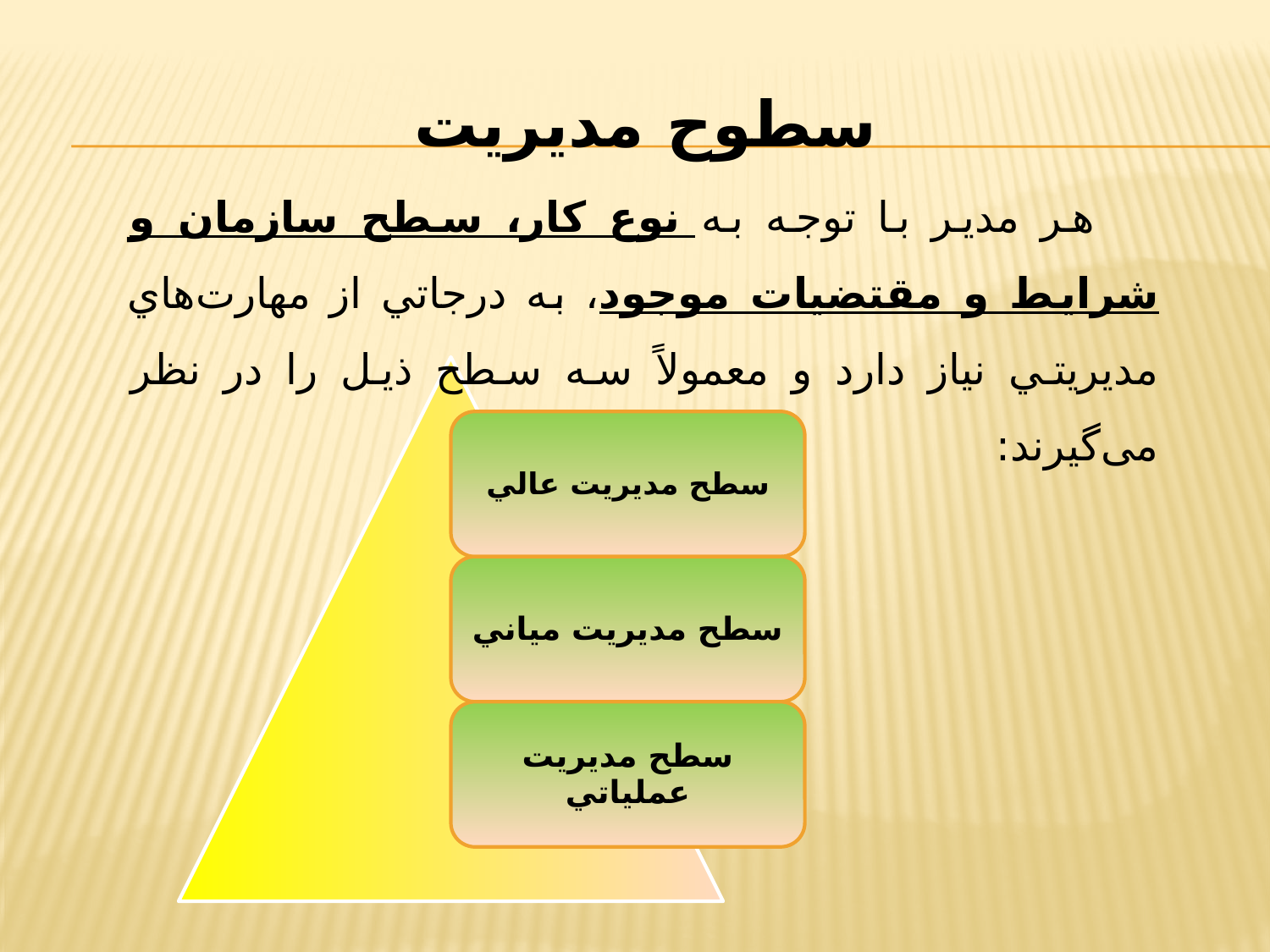

# سطوح مدیریت
   هر مدیر با توجه به نوع کار، سطح سازمان و شرايط و مقتضيات موجود، به درجاتي از مهارت‌هاي مديريتي نیاز دارد و معمولاً سه سطح ذیل را در نظر می‌گیرند:
سطح مديريت عالي
سطح مديريت مياني
سطح مديريت عملياتي